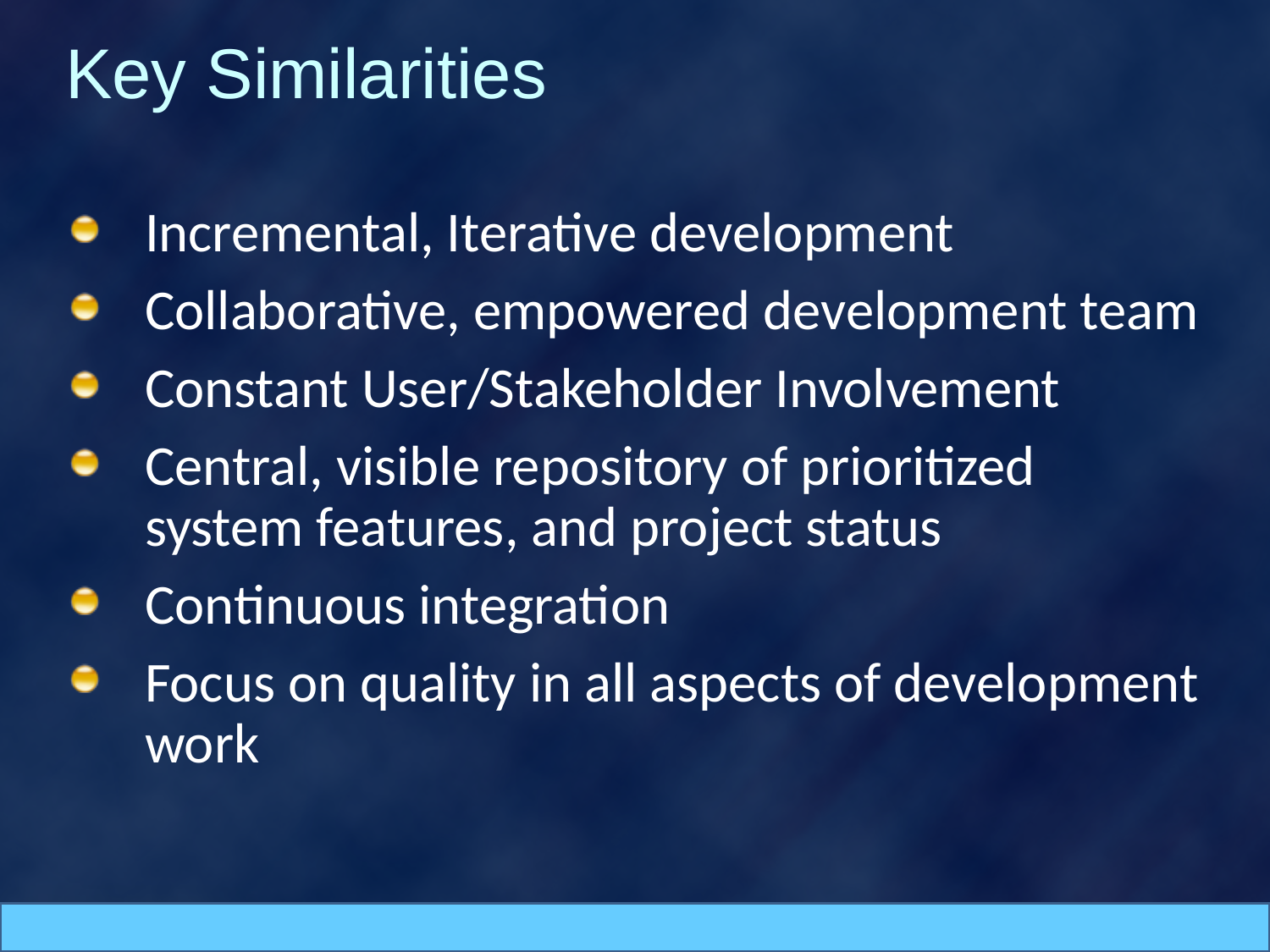

# Key Similarities
Incremental, Iterative development
Collaborative, empowered development team
Constant User/Stakeholder Involvement
Central, visible repository of prioritized system features, and project status
Continuous integration
Focus on quality in all aspects of development work